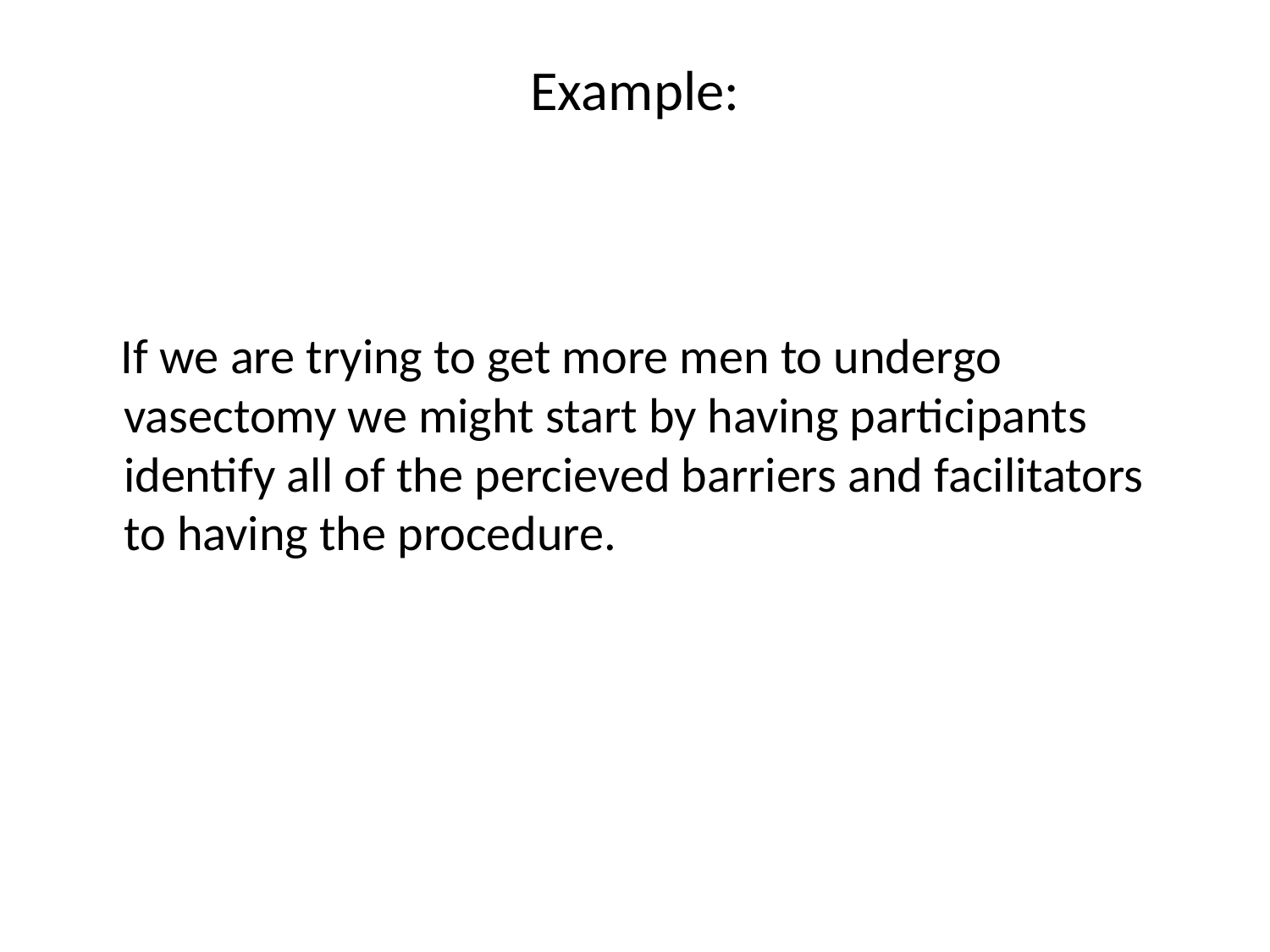

# Example:

    If we are trying to get more men to undergo vasectomy we might start by having participants identify all of the percieved barriers and facilitators to having the procedure.